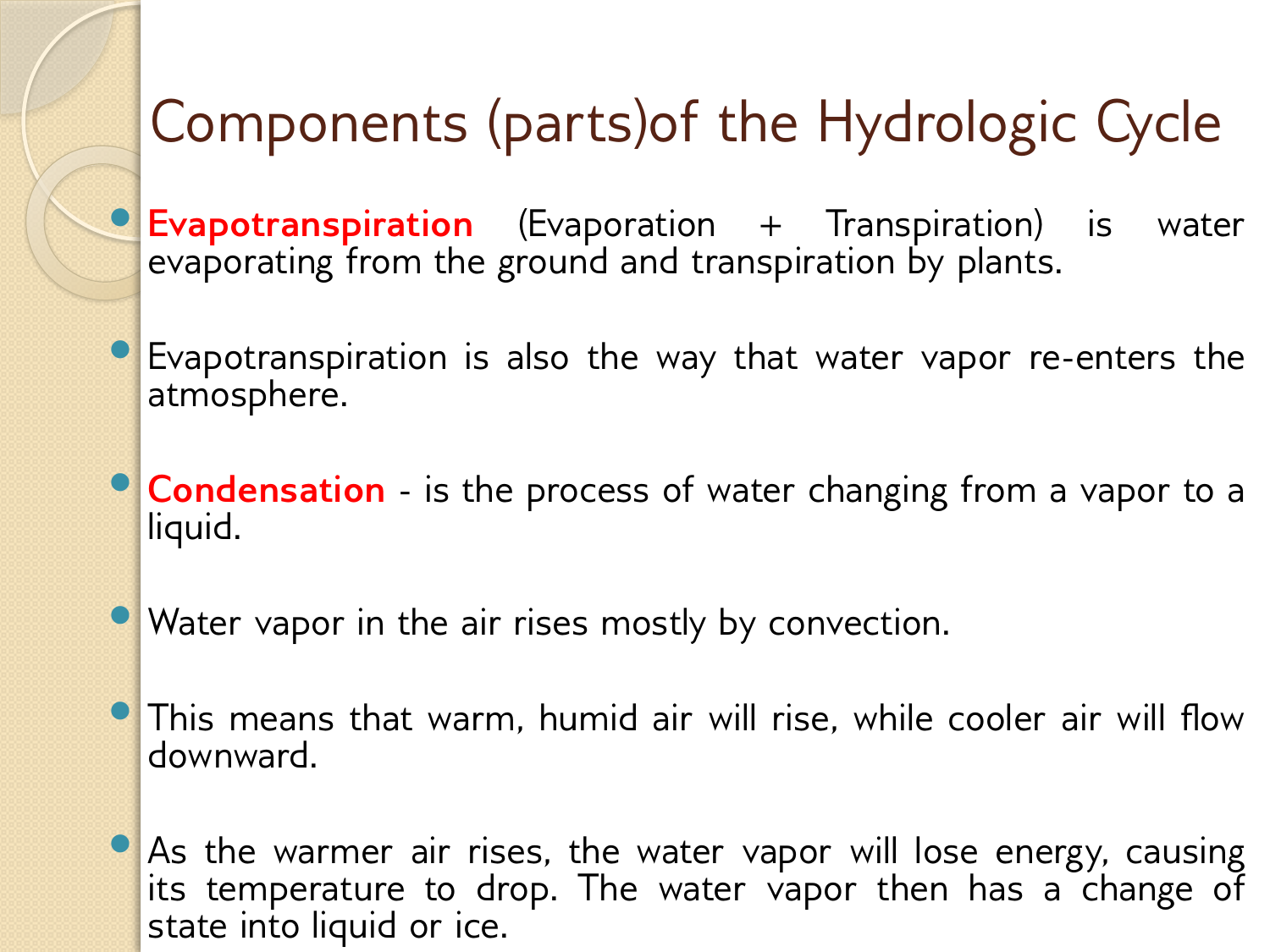

# Components (parts)of the Hydrologic Cycle
Evapotranspiration (Evaporation + Transpiration) is water evaporating from the ground and transpiration by plants.

Evapotranspiration is also the way that water vapor re-enters the atmosphere.

Condensation - is the process of water changing from a vapor to a liquid.

Water vapor in the air rises mostly by convection.

This means that warm, humid air will rise, while cooler air will flow downward.

As the warmer air rises, the water vapor will lose energy, causing its temperature to drop. The water vapor then has a change of state into liquid or ice.